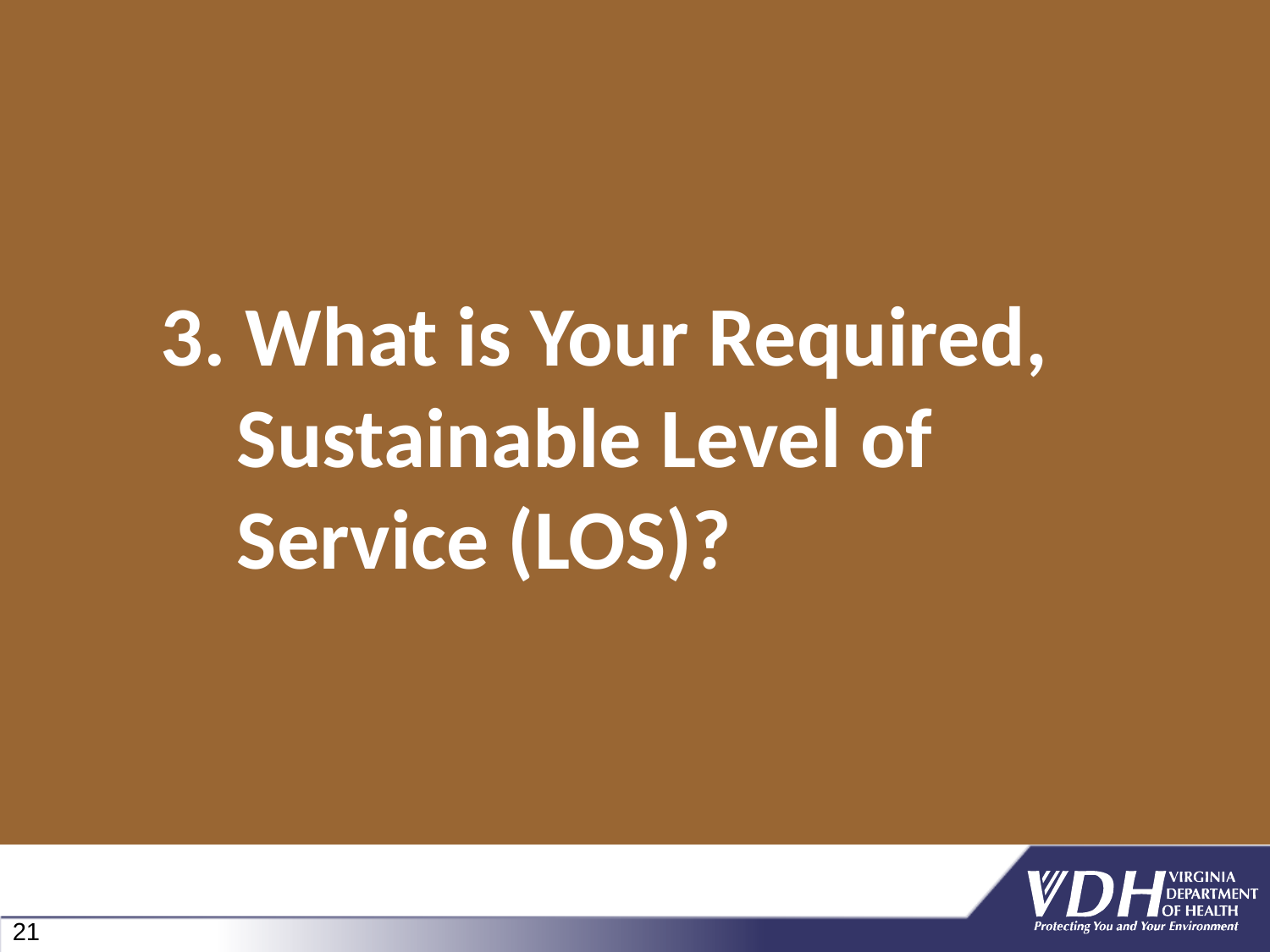

# 3. What is Your Required, Sustainable Level of Service (LOS)?